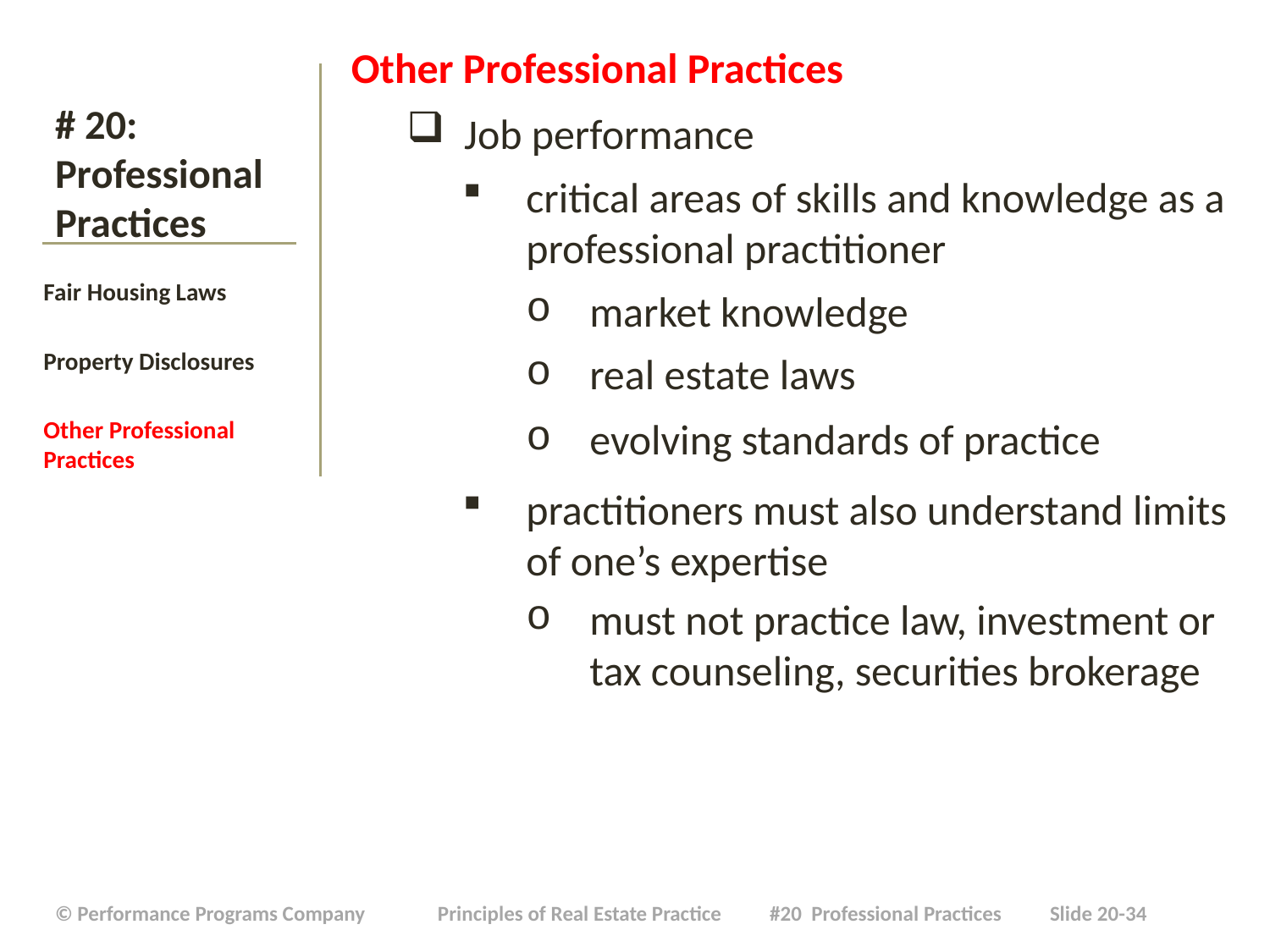

Other Professional Practices

  Job performance
critical areas of skills and knowledge as a professional practitioner
market knowledge
real estate laws
evolving standards of practice
practitioners must also understand limits of one’s expertise
must not practice law, investment or tax counseling, securities brokerage
# # 20: Professional Practices

Fair Housing Laws

Property Disclosures

Other Professional Practices

| © Performance Programs Company Principles of Real Estate Practice #20 Professional Practices Slide 20-34 |
| --- |